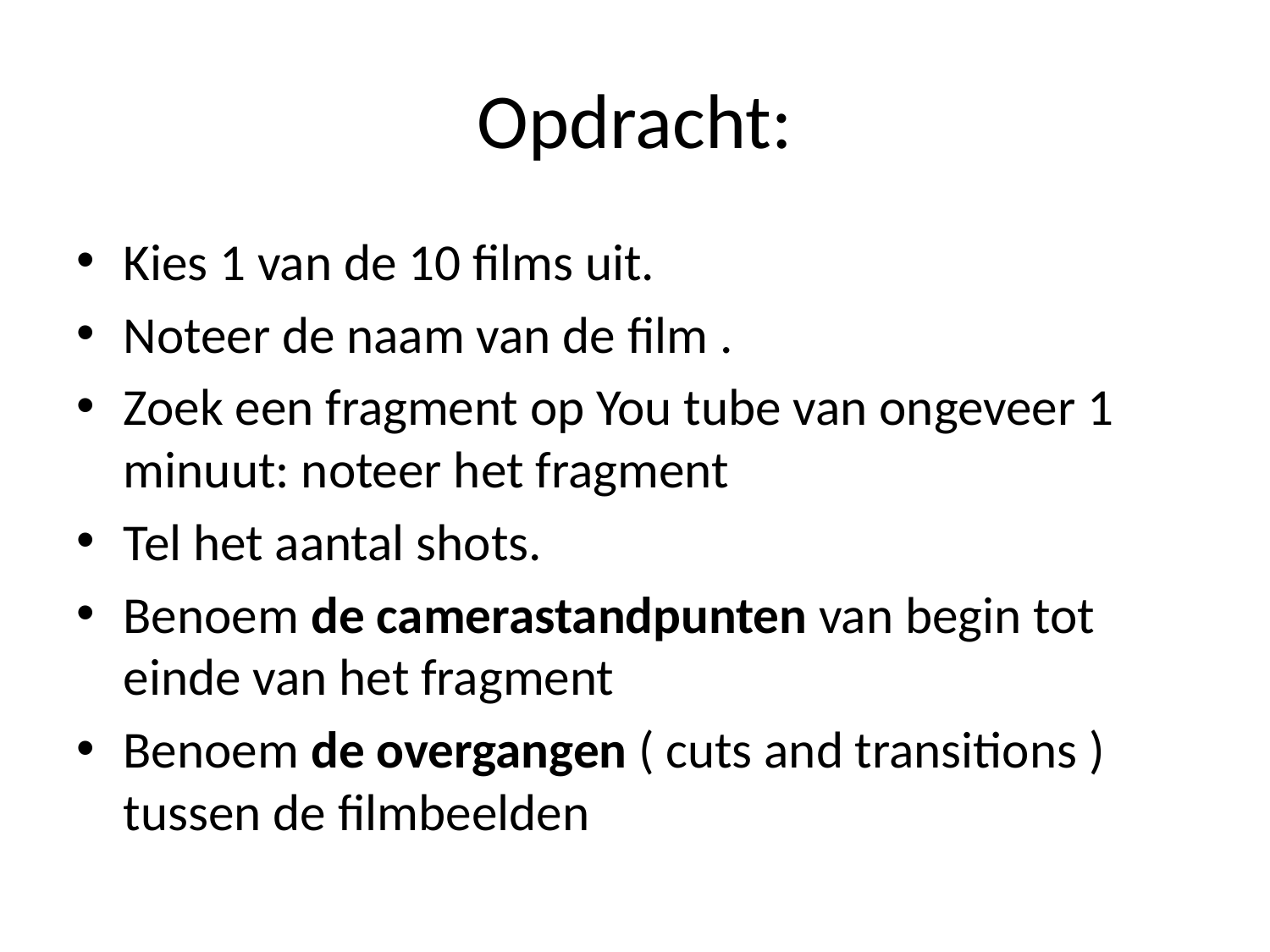

# Opdracht:
Kies 1 van de 10 films uit.
Noteer de naam van de film .
Zoek een fragment op You tube van ongeveer 1 minuut: noteer het fragment
Tel het aantal shots.
Benoem de camerastandpunten van begin tot einde van het fragment
Benoem de overgangen ( cuts and transitions )  tussen de filmbeelden